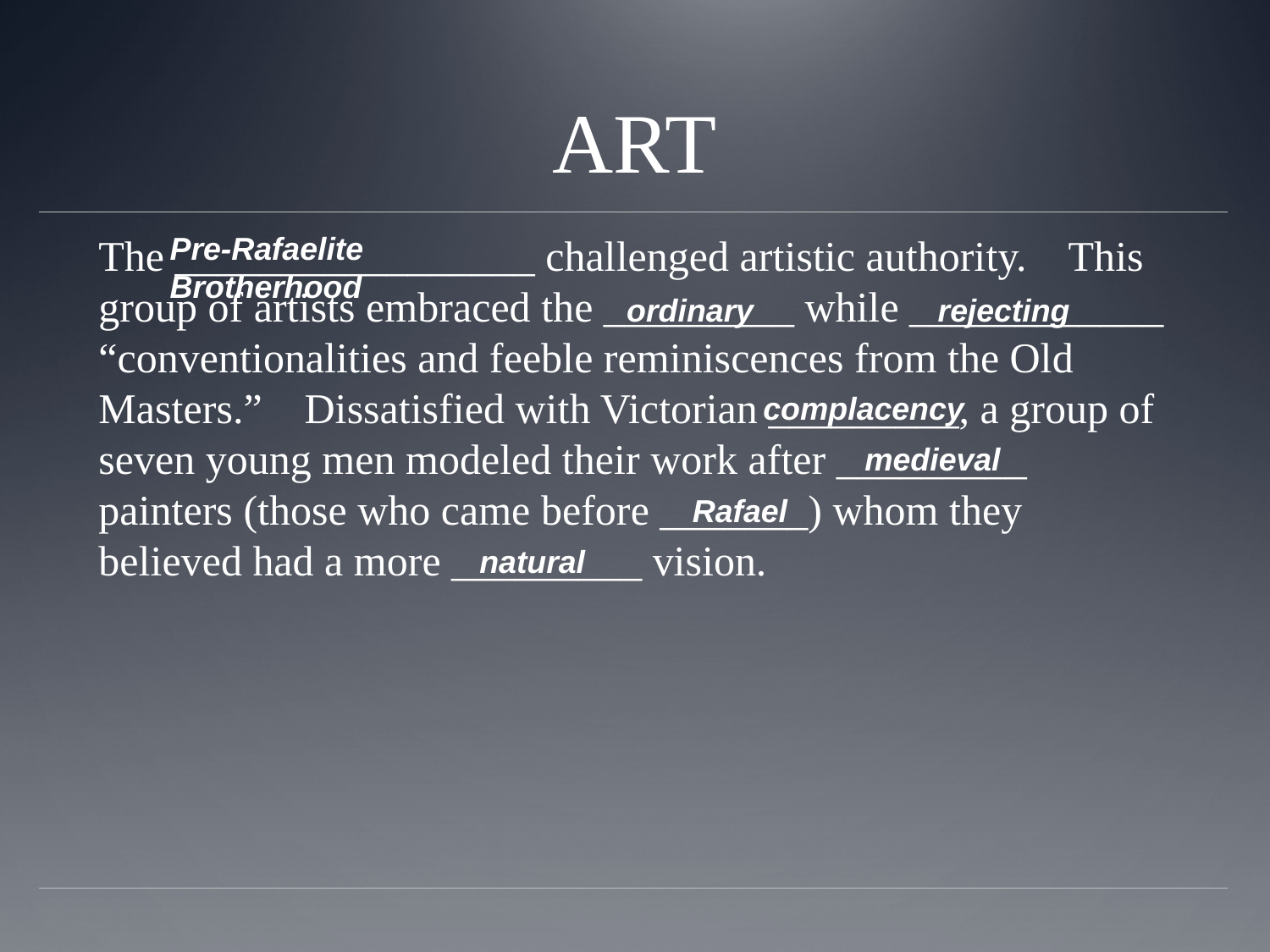

# ART
The _________________ challenged artistic authority.    This group of artists embraced the _________ while ____________ “conventionalities and feeble reminiscences from the Old Masters.”    Dissatisfied with Victorian _________, a group of seven young men modeled their work after _________ painters (those who came before _______) whom they believed had a more _________ vision.

Pre-Rafaelite  Brotherhood
ordinary
rejecting
complacency
medieval
Rafael
natural